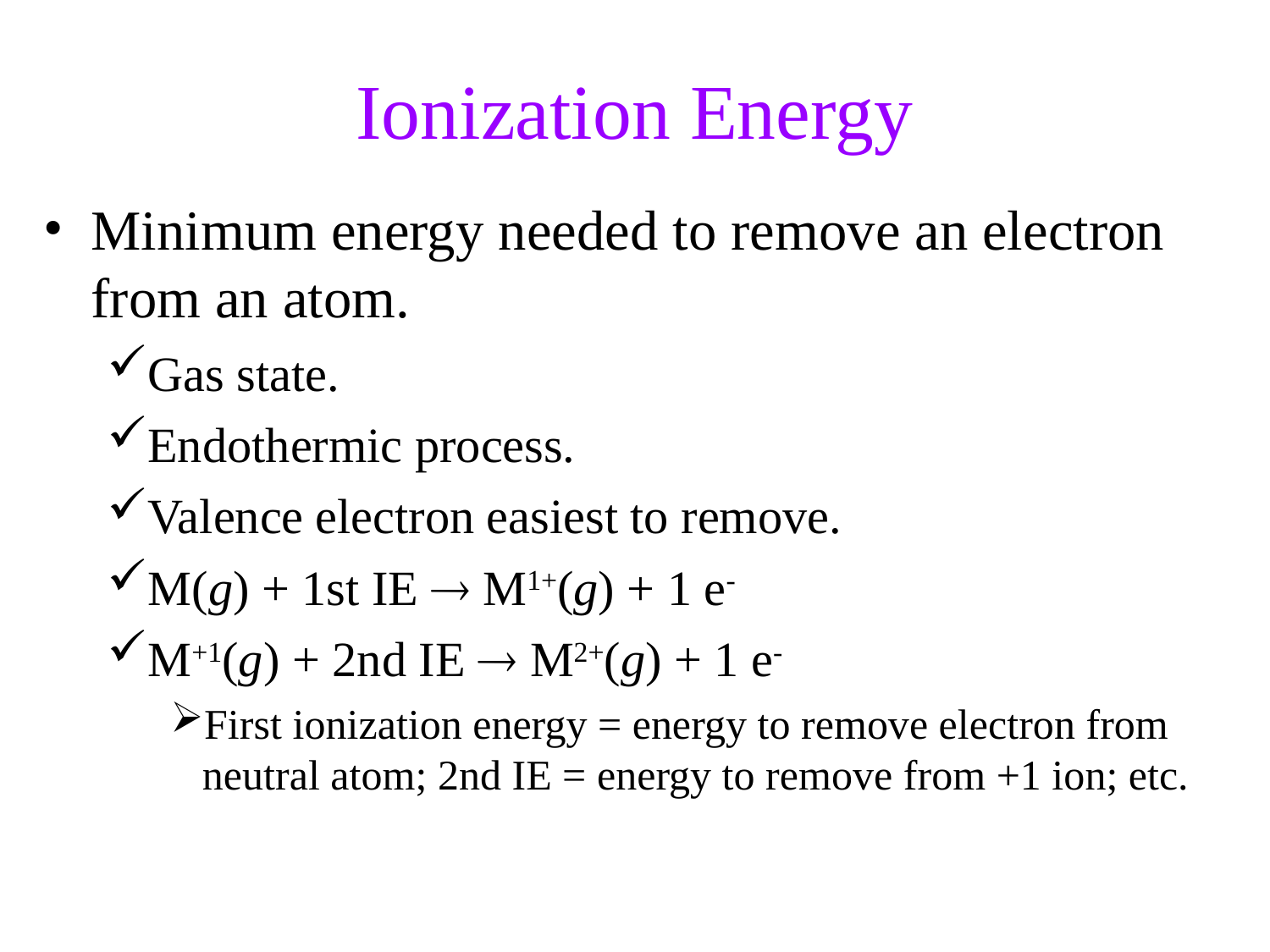

Ionization Energy
Minimum energy needed to remove an electron from an atom.
Gas state.
Endothermic process.
Valence electron easiest to remove.
M(g) + 1st IE → M1+(g) + 1 e-
M+1(g) + 2nd IE → M2+(g) + 1 e-
First ionization energy = energy to remove electron from neutral atom; 2nd IE = energy to remove from +1 ion; etc.